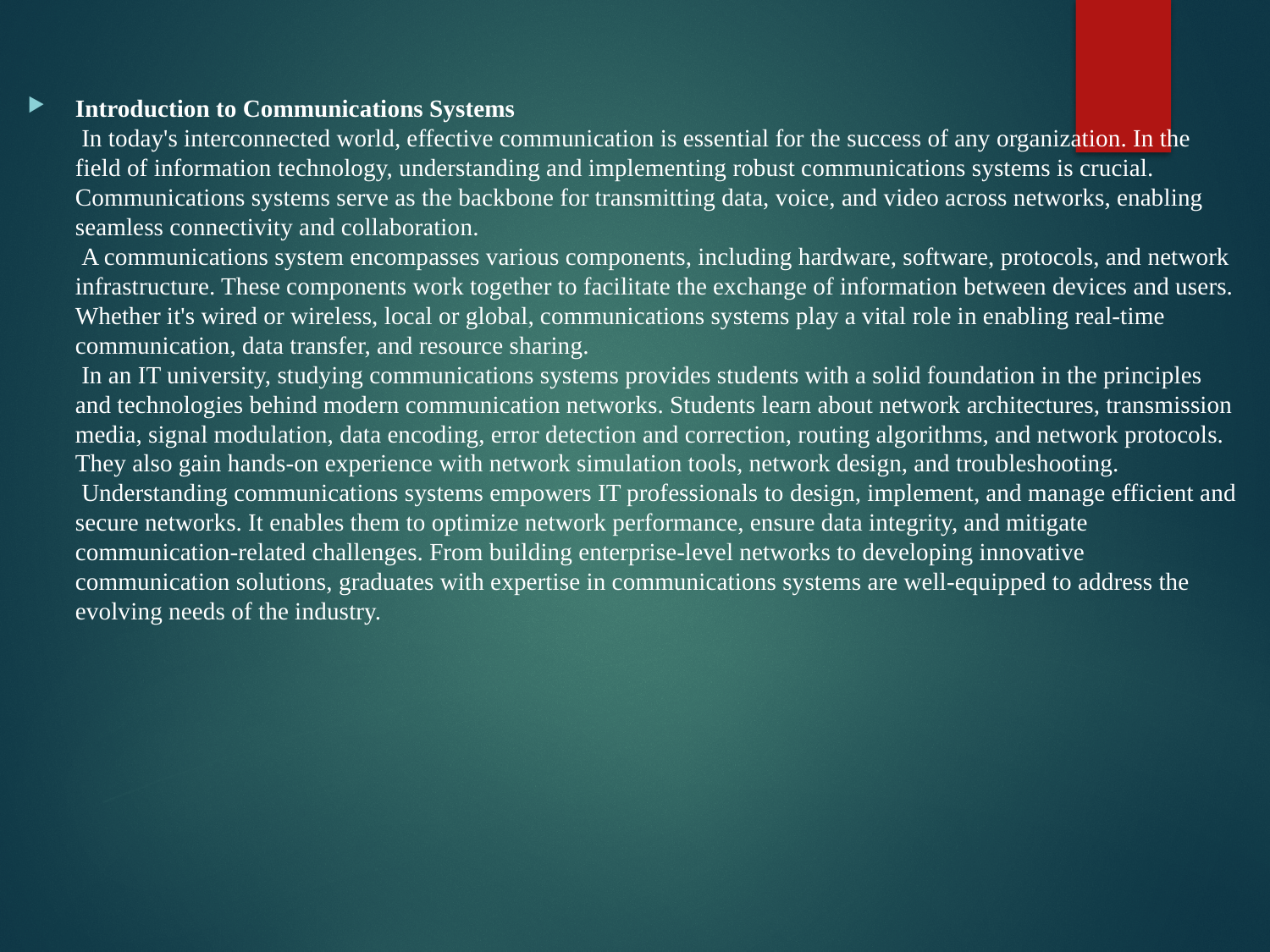

Introduction to Communications Systems
 In today's interconnected world, effective communication is essential for the success of any organization. In the field of information technology, understanding and implementing robust communications systems is crucial. Communications systems serve as the backbone for transmitting data, voice, and video across networks, enabling seamless connectivity and collaboration.
 A communications system encompasses various components, including hardware, software, protocols, and network infrastructure. These components work together to facilitate the exchange of information between devices and users. Whether it's wired or wireless, local or global, communications systems play a vital role in enabling real-time communication, data transfer, and resource sharing.
 In an IT university, studying communications systems provides students with a solid foundation in the principles and technologies behind modern communication networks. Students learn about network architectures, transmission media, signal modulation, data encoding, error detection and correction, routing algorithms, and network protocols. They also gain hands-on experience with network simulation tools, network design, and troubleshooting.
 Understanding communications systems empowers IT professionals to design, implement, and manage efficient and secure networks. It enables them to optimize network performance, ensure data integrity, and mitigate communication-related challenges. From building enterprise-level networks to developing innovative communication solutions, graduates with expertise in communications systems are well-equipped to address the evolving needs of the industry.